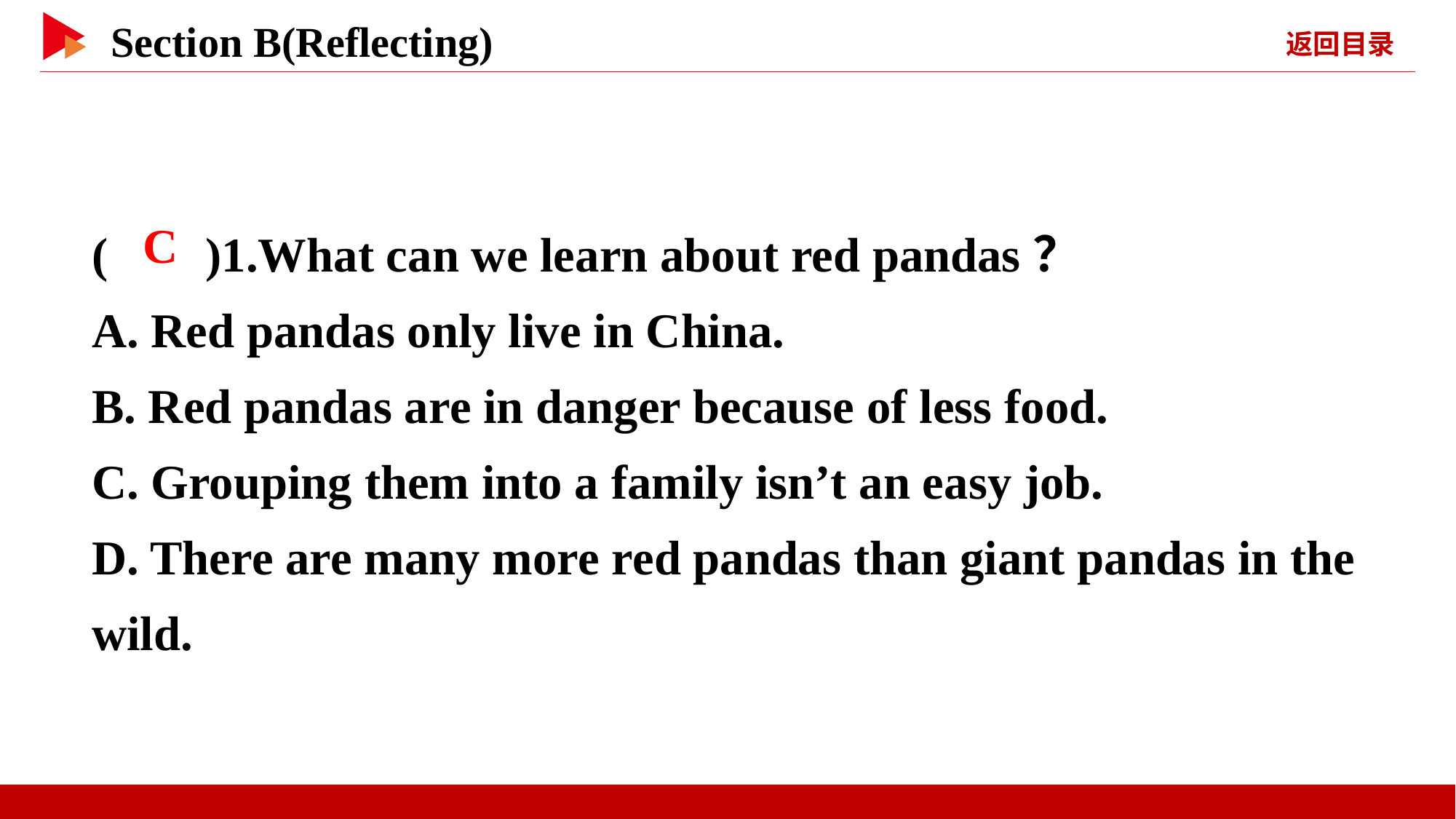

(        )1.What can we learn about red pandas？
A. Red pandas only live in China.
B. Red pandas are in danger because of less food.
C. Grouping them into a family isn’t an easy job.
D. There are many more red pandas than giant pandas in the wild.
   C